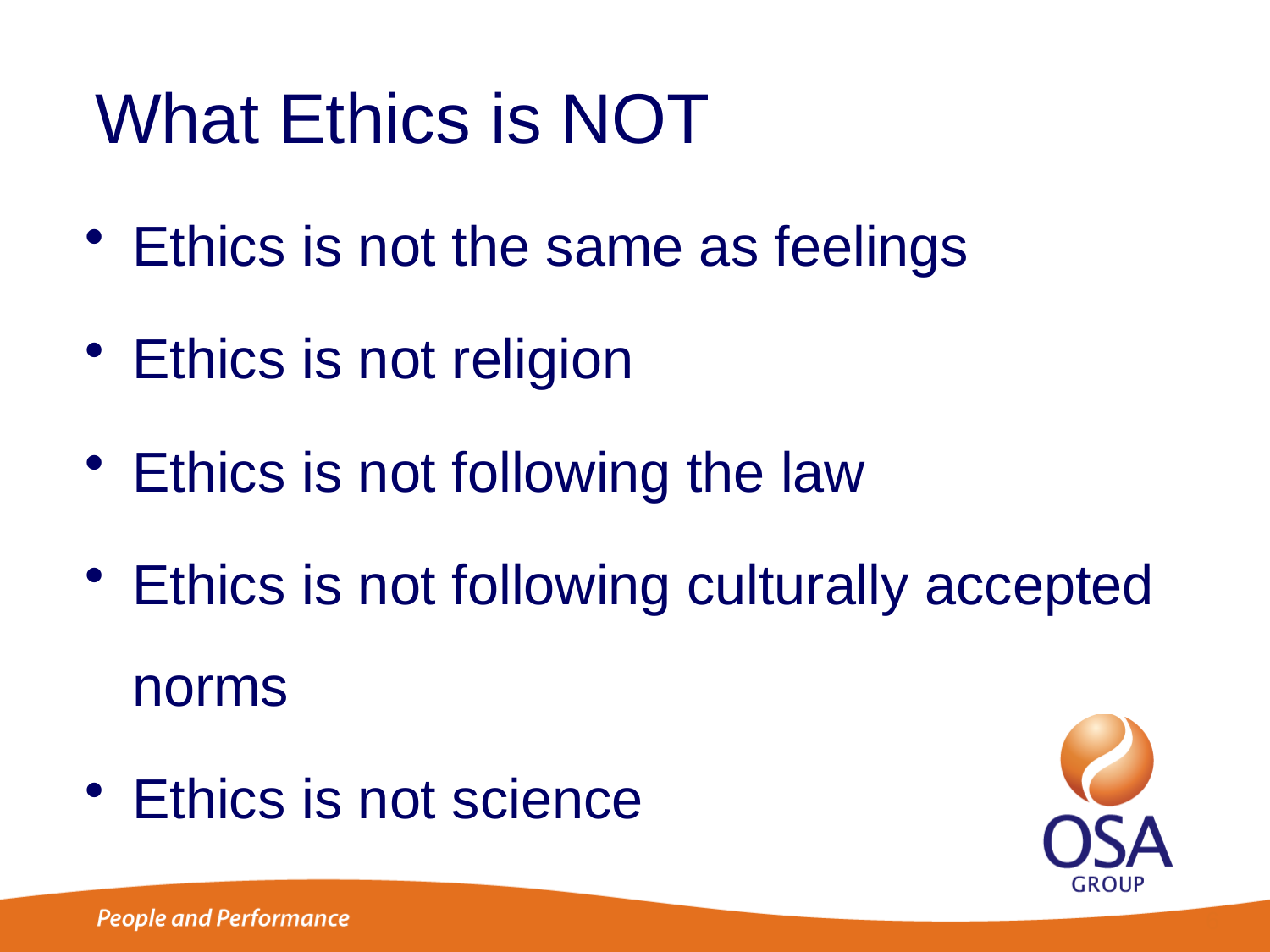

What Ethics is NOT
Ethics is not the same as feelings
Ethics is not religion
Ethics is not following the law
Ethics is not following culturally accepted norms
Ethics is not science
6